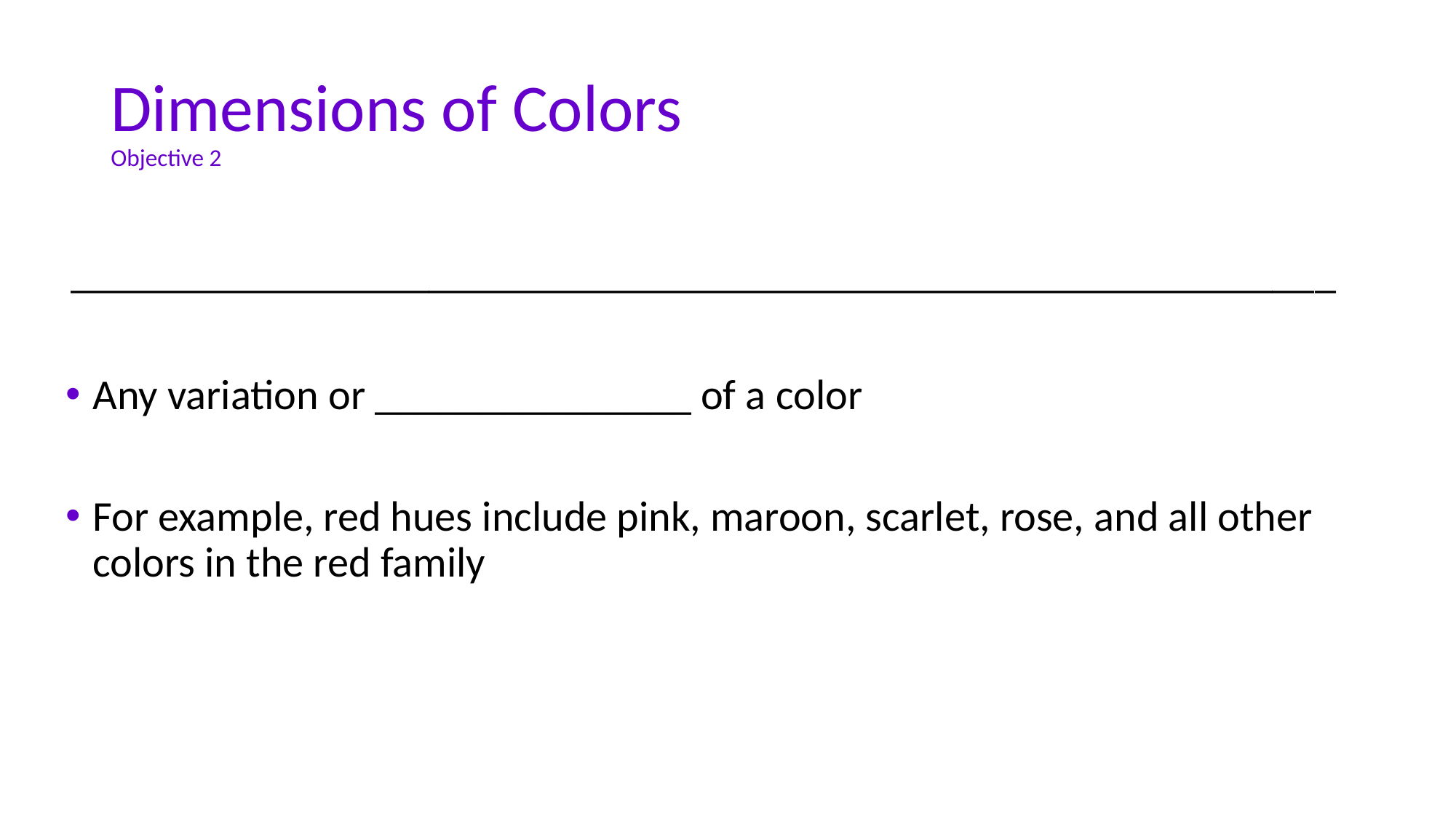

# Dimensions of Colors Objective 2
____________________________________________________________

Any variation or _______________ of a color

For example, red hues include pink, maroon, scarlet, rose, and all other colors in the red family